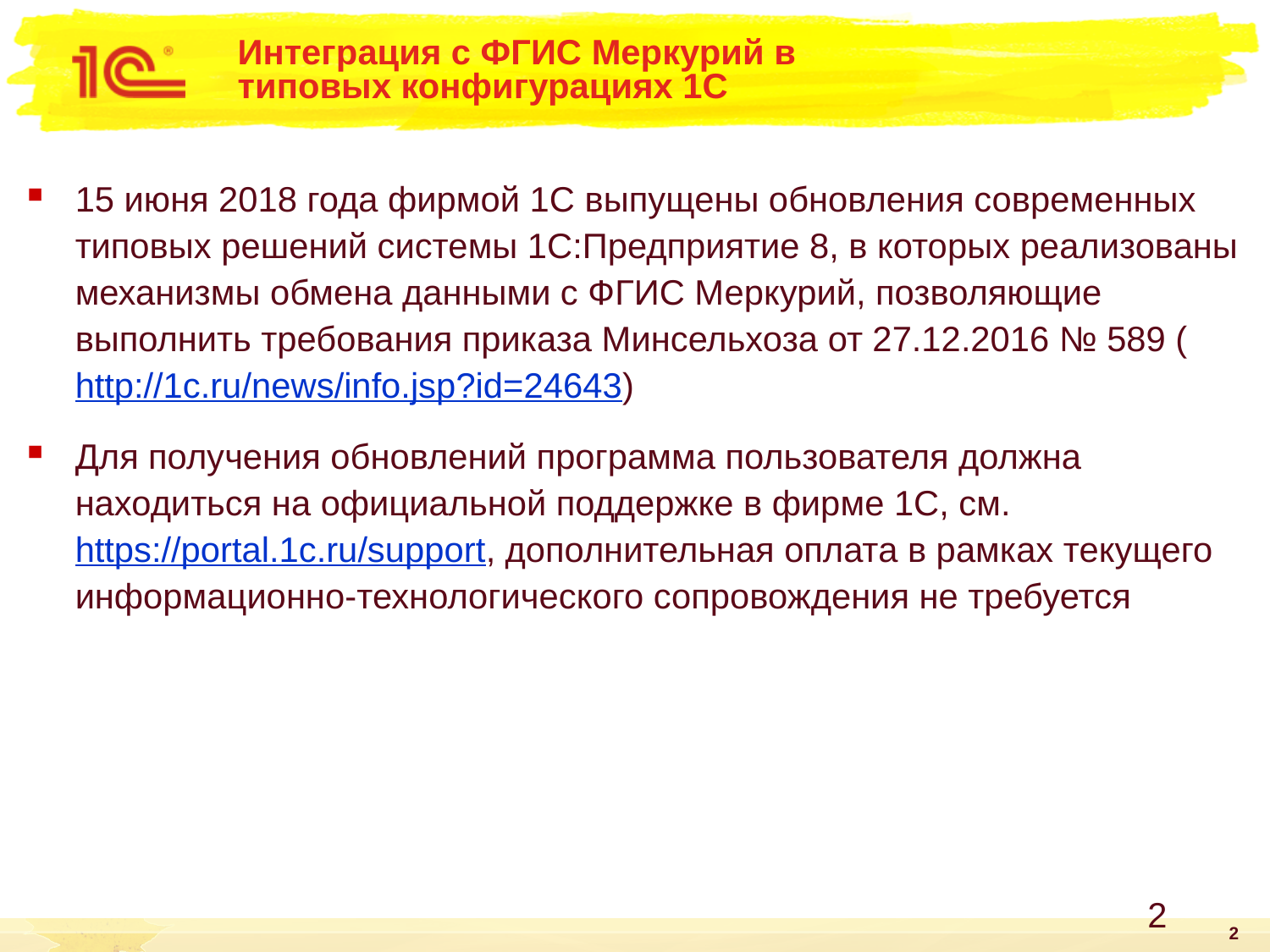

Интеграция с ФГИС Меркурий в типовых конфигурациях 1С
15 июня 2018 года фирмой 1С выпущены обновления современных типовых решений системы 1С:Предприятие 8, в которых реализованы механизмы обмена данными с ФГИС Меркурий, позволяющие выполнить требования приказа Минсельхоза от 27.12.2016 № 589 (http://1c.ru/news/info.jsp?id=24643)
Для получения обновлений программа пользователя должна находиться на официальной поддержке в фирме 1С, см. https://portal.1c.ru/support, дополнительная оплата в рамках текущего информационно-технологического сопровождения не требуется
2
2